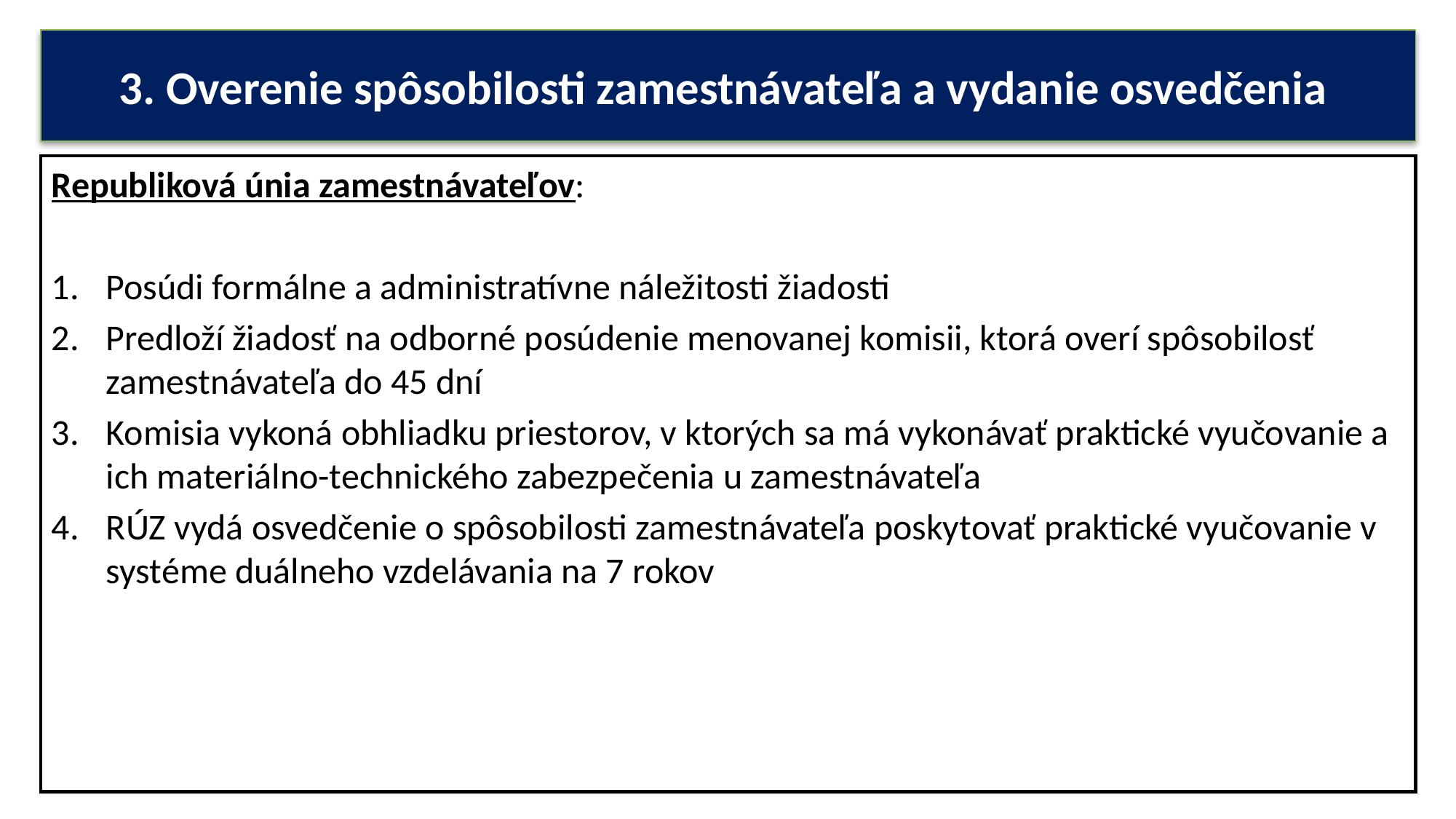

# 3. Overenie spôsobilosti zamestnávateľa a vydanie osvedčenia
Republiková únia zamestnávateľov:

Posúdi formálne a administratívne náležitosti žiadosti
Predloží žiadosť na odborné posúdenie menovanej komisii, ktorá overí spôsobilosť zamestnávateľa do 45 dní
Komisia vykoná obhliadku priestorov, v ktorých sa má vykonávať praktické vyučovanie a ich materiálno-technického zabezpečenia u zamestnávateľa
RÚZ vydá osvedčenie o spôsobilosti zamestnávateľa poskytovať praktické vyučovanie v systéme duálneho vzdelávania na 7 rokov